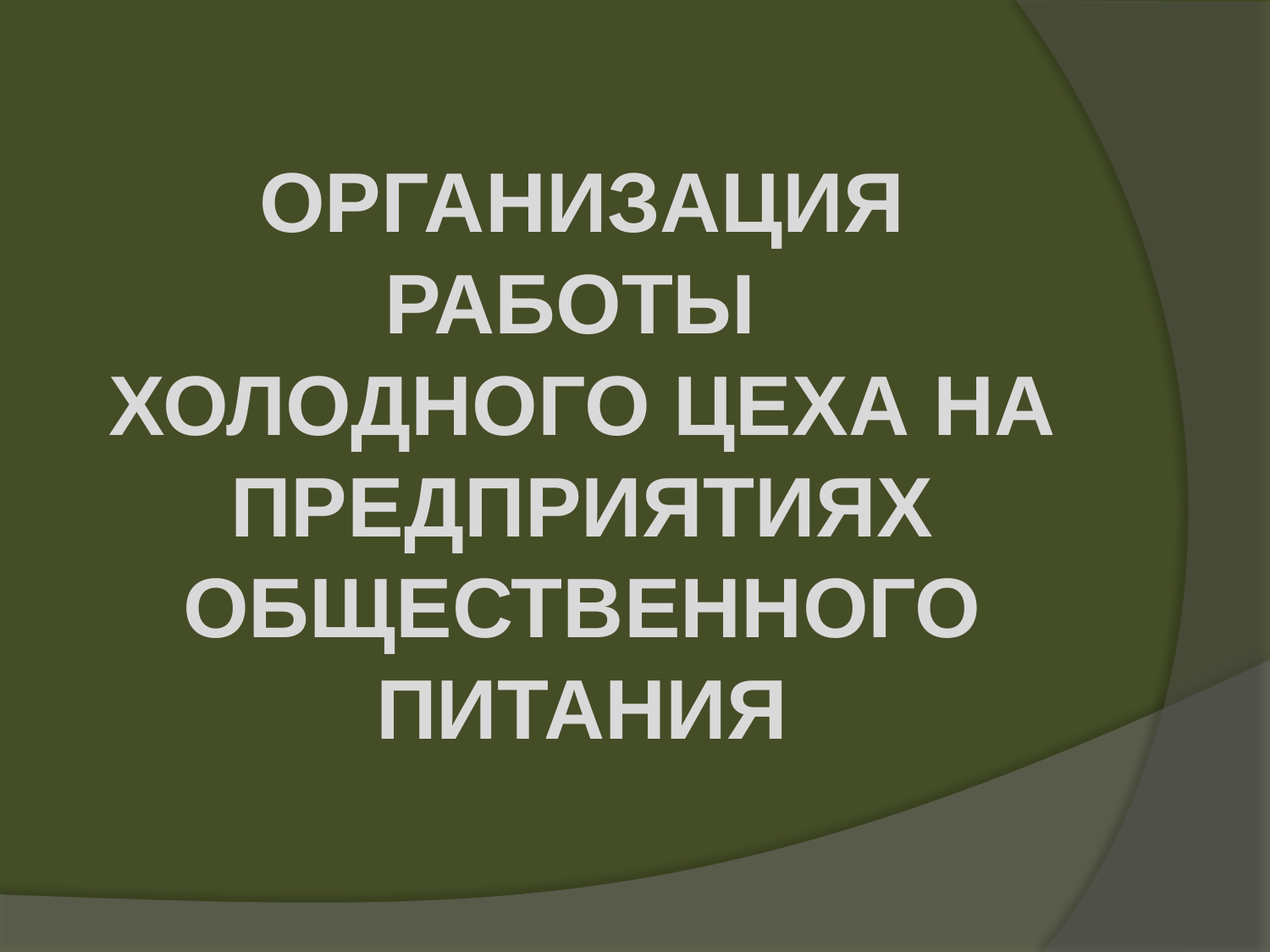

# ОРГАНИЗАЦИЯ РАБОТЫ ХОЛОДНОГО ЦЕХА НА ПРЕДПРИЯТИЯХ ОБЩЕСТВЕННОГО ПИТАНИЯ